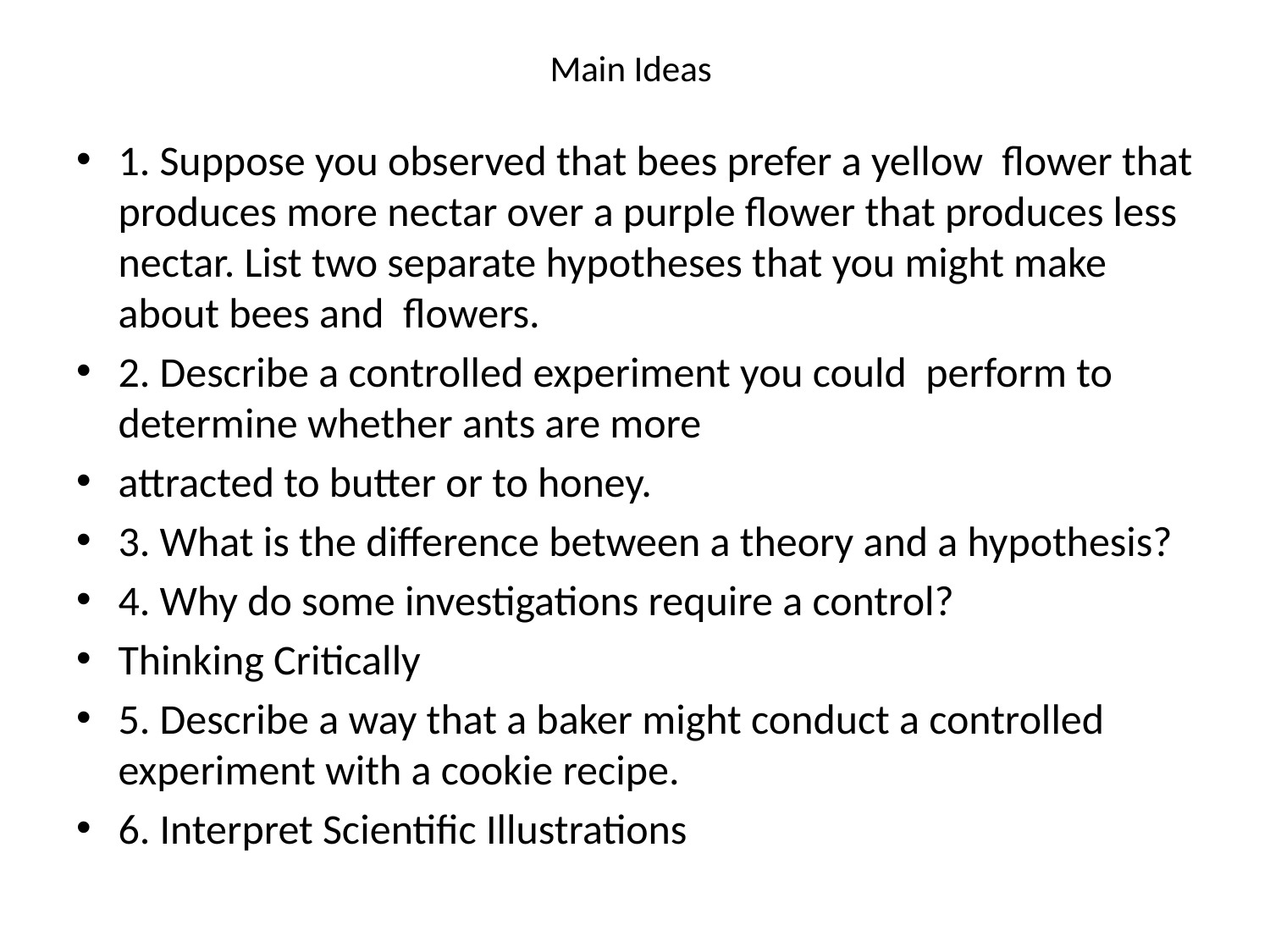

# Main Ideas
1. Suppose you observed that bees prefer a yellow  flower that produces more nectar over a purple flower that produces less nectar. List two separate hypotheses that you might make about bees and  flowers.
2. Describe a controlled experiment you could  perform to determine whether ants are more
attracted to butter or to honey.
3. What is the difference between a theory and a hypothesis?
4. Why do some investigations require a control?
Thinking Critically
5. Describe a way that a baker might conduct a controlled experiment with a cookie recipe.
6. Interpret Scientific Illustrations